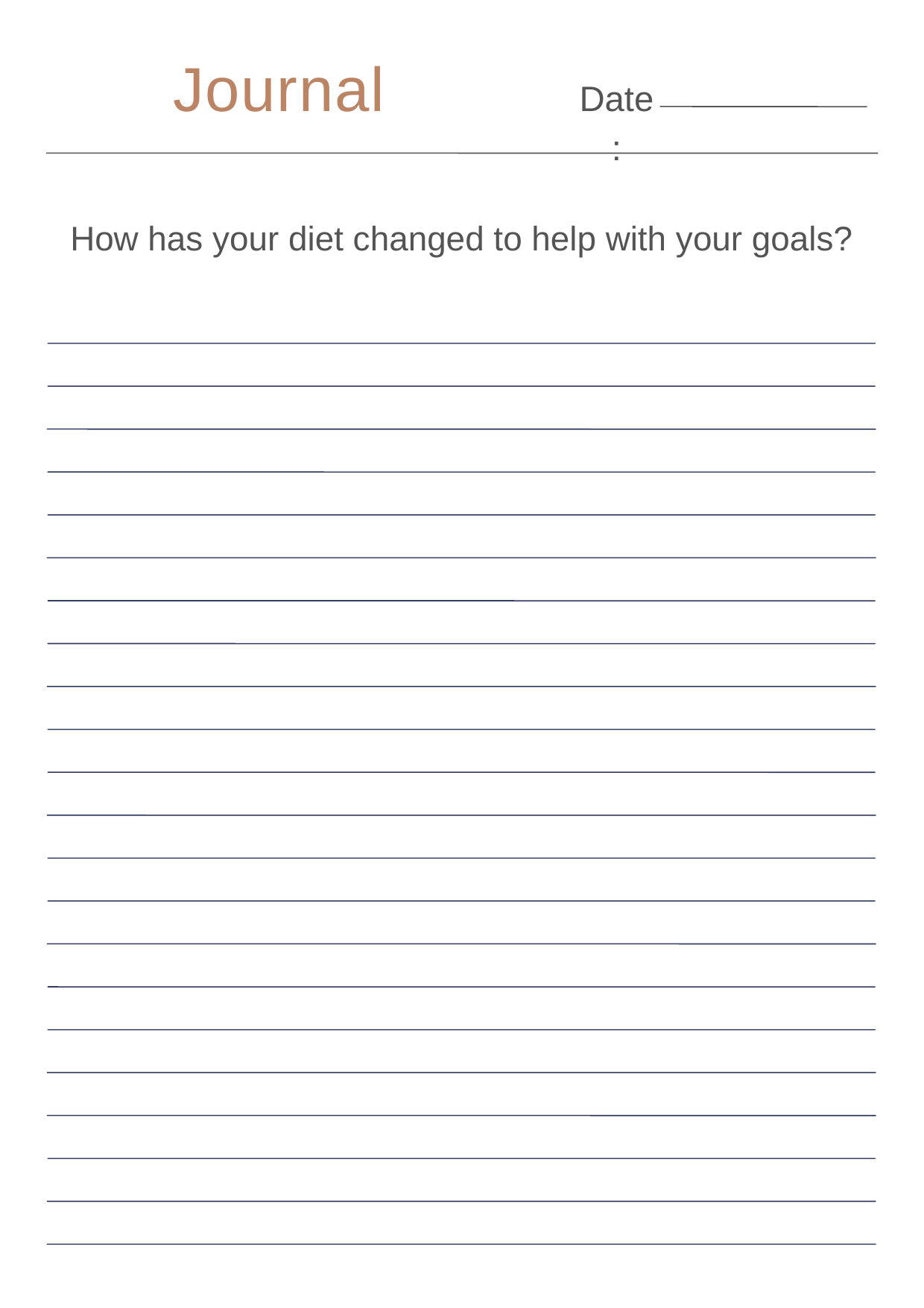

Journal
Date:

How has your diet changed to help with your goals?